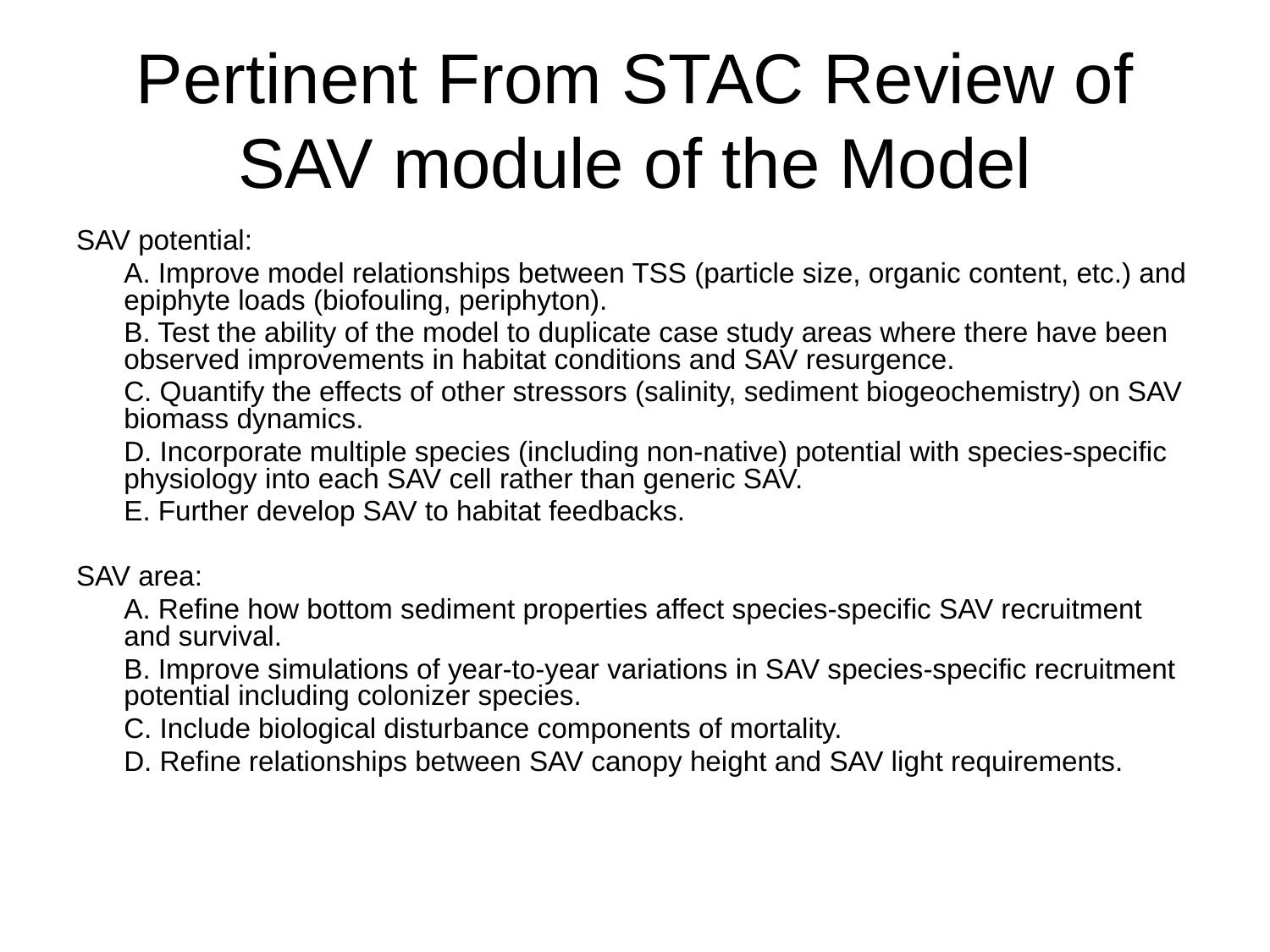

# Pertinent From STAC Review of SAV module of the Model
SAV potential:
	A. Improve model relationships between TSS (particle size, organic content, etc.) and epiphyte loads (biofouling, periphyton).
	B. Test the ability of the model to duplicate case study areas where there have been observed improvements in habitat conditions and SAV resurgence.
	C. Quantify the effects of other stressors (salinity, sediment biogeochemistry) on SAV biomass dynamics.
	D. Incorporate multiple species (including non-native) potential with species-specific physiology into each SAV cell rather than generic SAV.
	E. Further develop SAV to habitat feedbacks.

SAV area:
	A. Refine how bottom sediment properties affect species-specific SAV recruitment and survival.
	B. Improve simulations of year-to-year variations in SAV species-specific recruitment potential including colonizer species.
	C. Include biological disturbance components of mortality.
	D. Refine relationships between SAV canopy height and SAV light requirements.